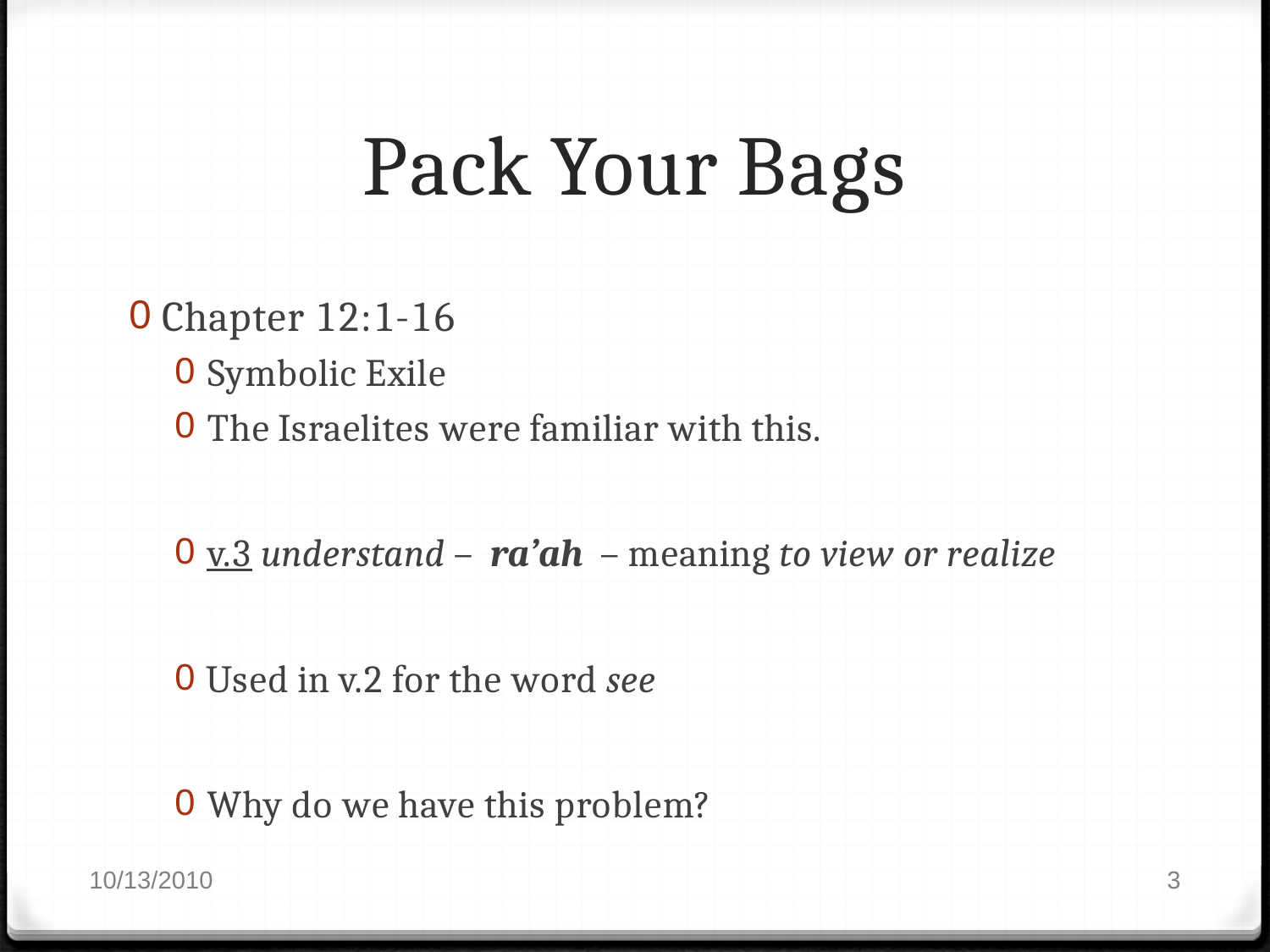

# Pack Your Bags
Chapter 12:1-16
Symbolic Exile
The Israelites were familiar with this.

v.3 understand –  ra’ah  – meaning to view or realize

Used in v.2 for the word see

Why do we have this problem?

10/13/2010

3